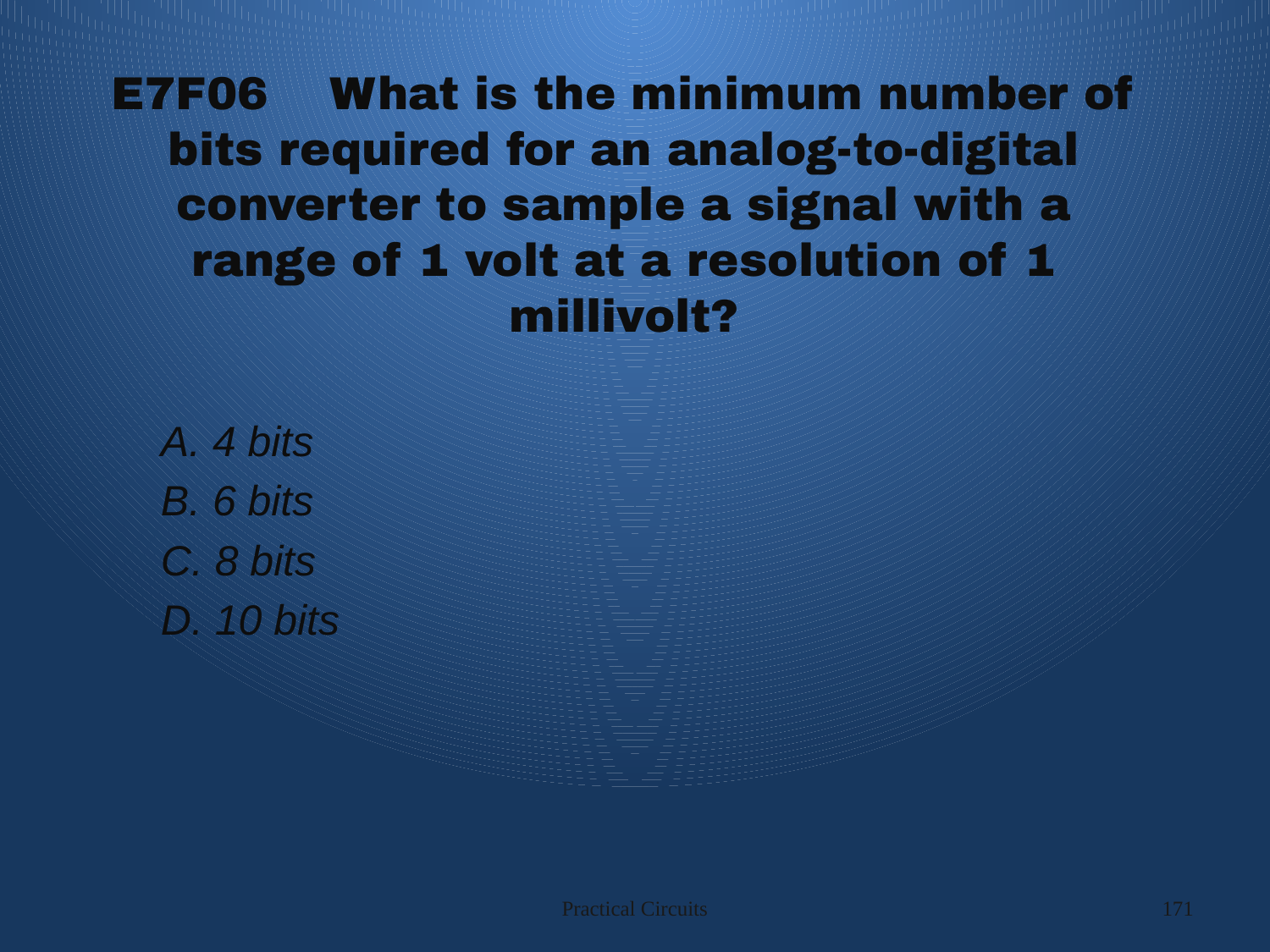

# E7F06    What is the minimum number of bits required for an analog-to-digital converter to sample a signal with a range of 1 volt at a resolution of 1 millivolt?

A. 4 bits
B. 6 bits
C. 8 bits
D. 10 bits
Practical Circuits
171